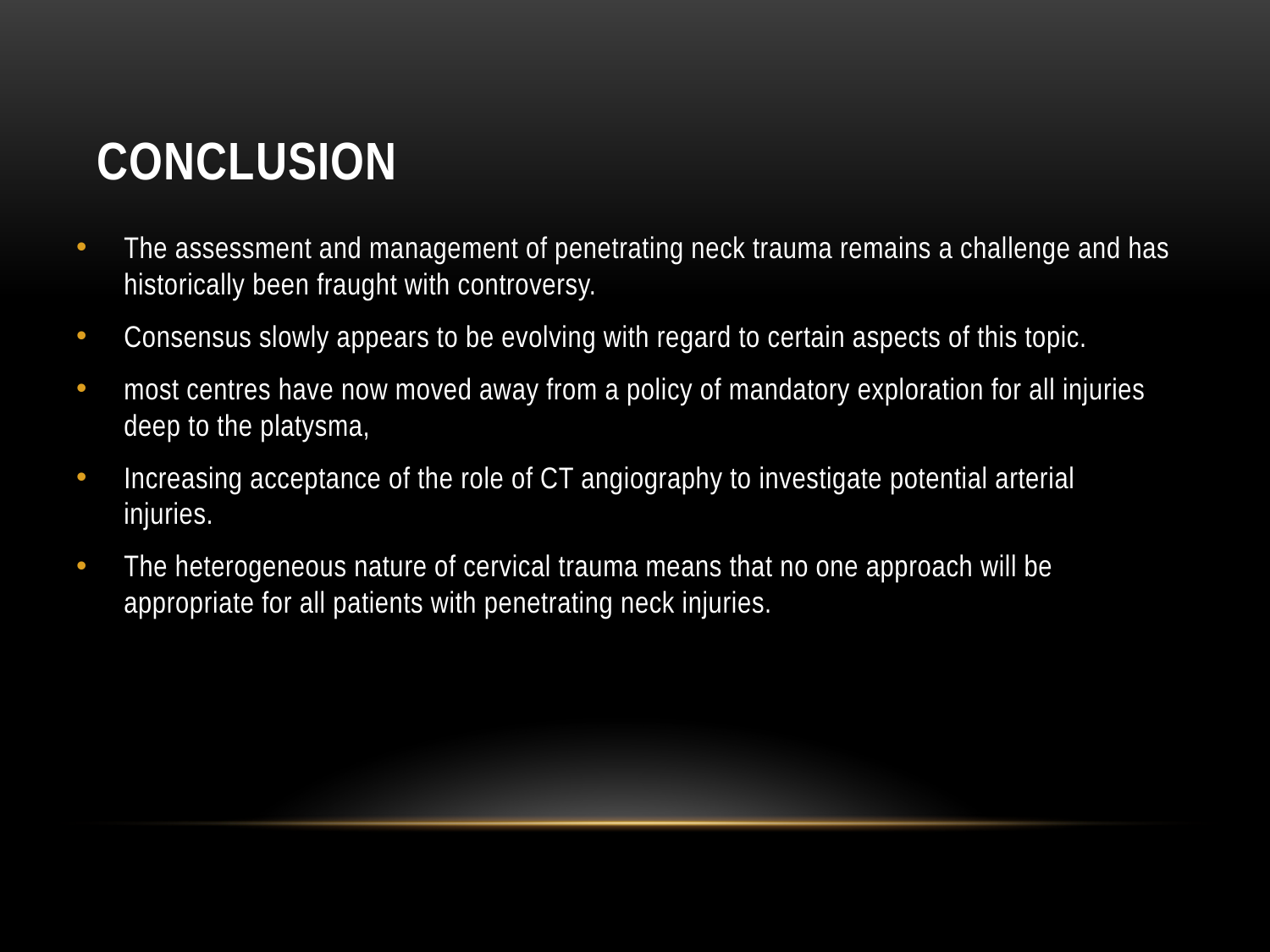

# Conclusion
The assessment and management of penetrating neck trauma remains a challenge and has historically been fraught with controversy.
Consensus slowly appears to be evolving with regard to certain aspects of this topic.
most centres have now moved away from a policy of mandatory exploration for all injuries deep to the platysma,
Increasing acceptance of the role of CT angiography to investigate potential arterial injuries.
The heterogeneous nature of cervical trauma means that no one approach will be appropriate for all patients with penetrating neck injuries.